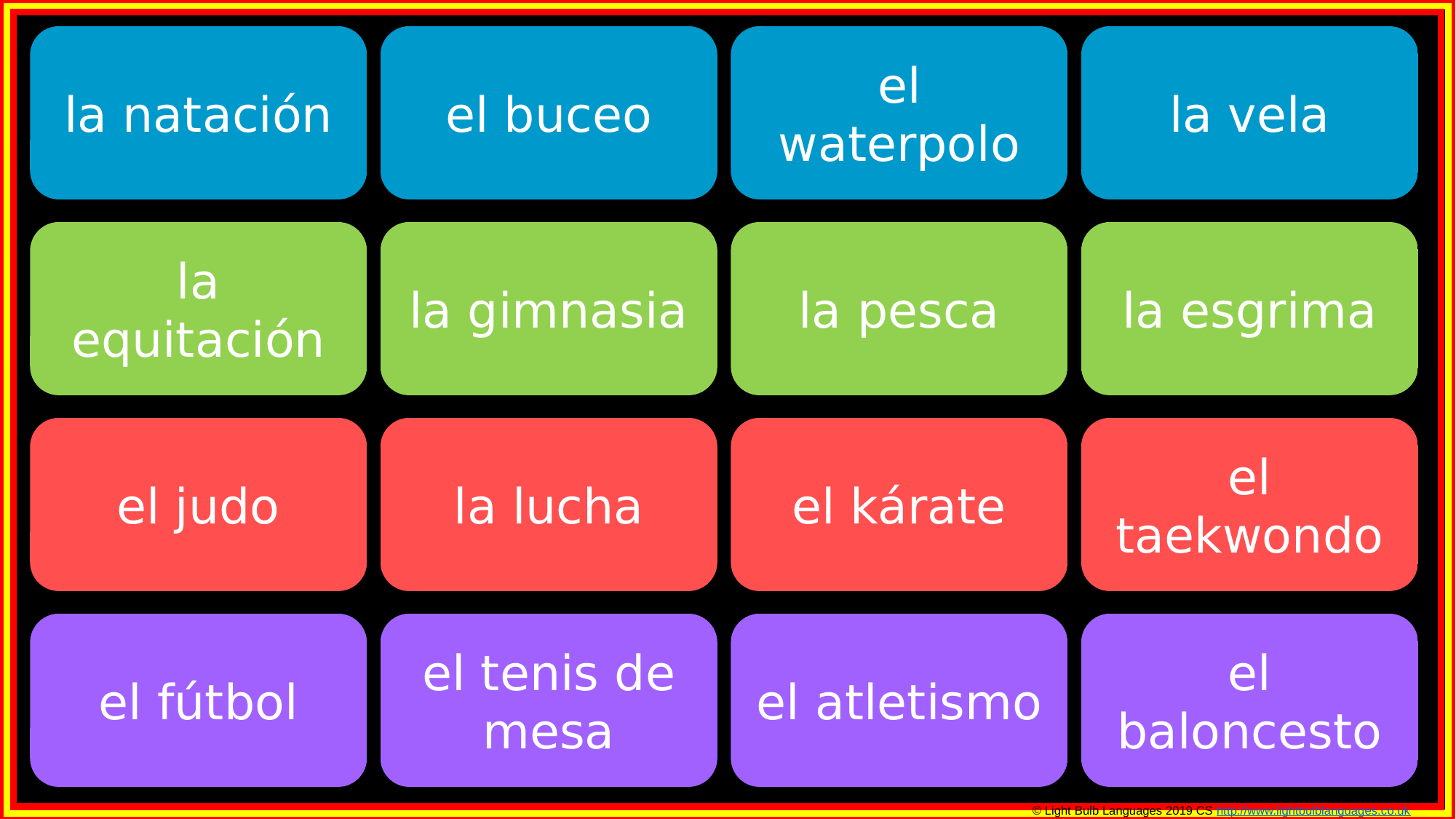

la natación
el buceo
el waterpolo
la vela
la equitación
la gimnasia
la pesca
la esgrima
el judo
la lucha
el kárate
el taekwondo
el fútbol
el tenis de mesa
el atletismo
el baloncesto
© Light Bulb Languages 2019 CS http://www.lightbulblanguages.co.uk